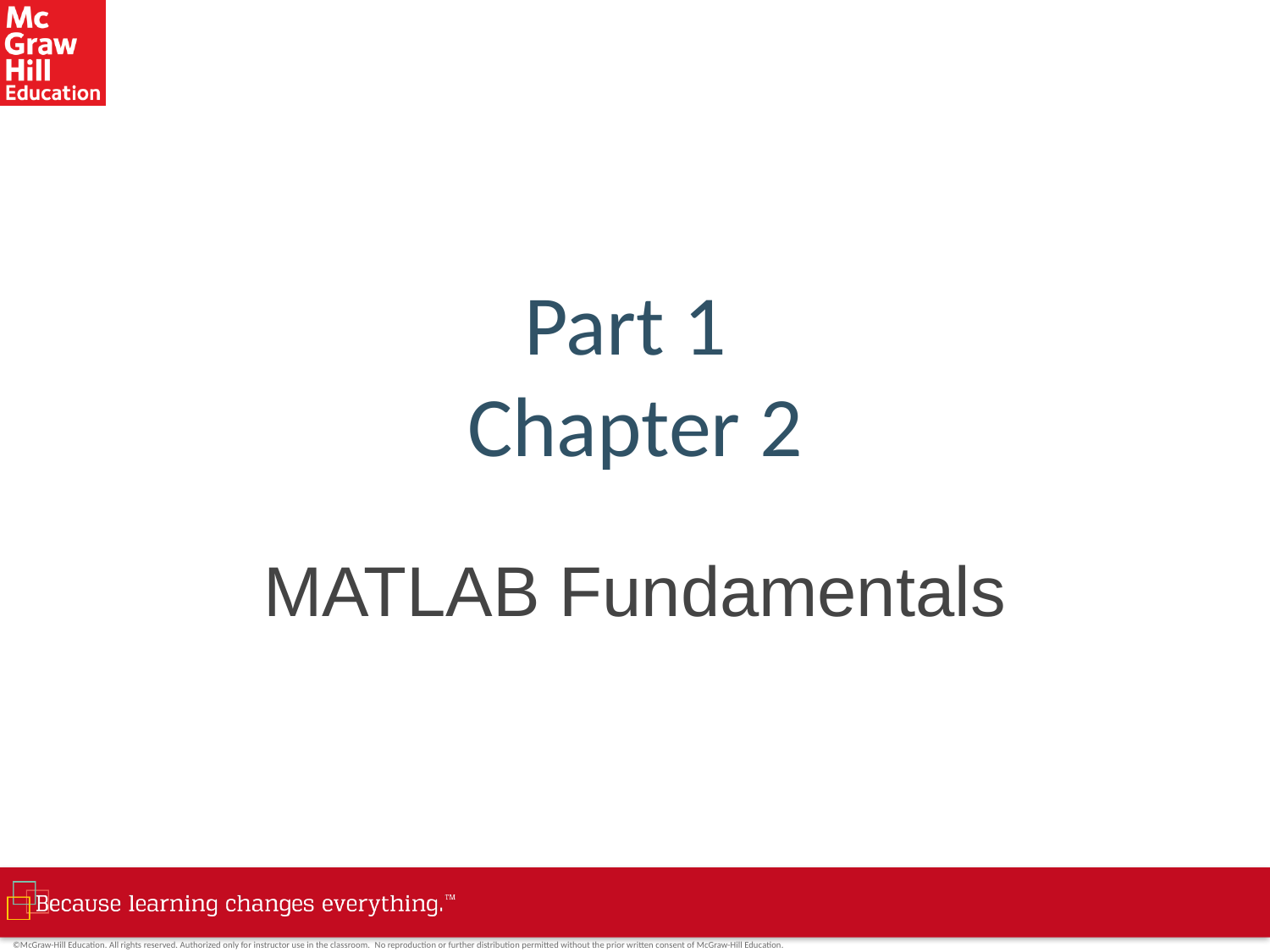

# Part 1 Chapter 2
MATLAB Fundamentals